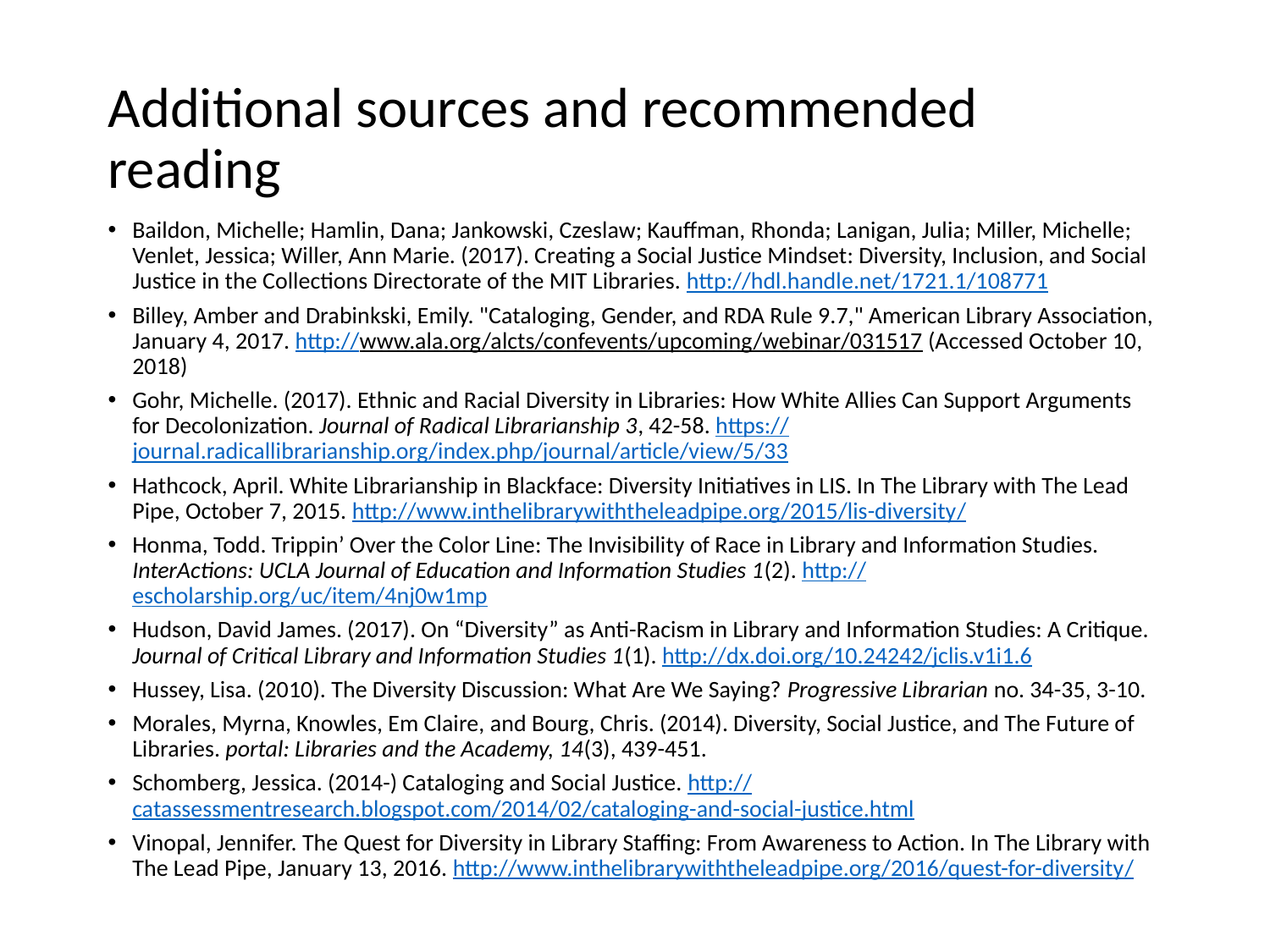

# Additional sources and recommended reading
Baildon, Michelle; Hamlin, Dana; Jankowski, Czeslaw; Kauffman, Rhonda; Lanigan, Julia; Miller, Michelle; Venlet, Jessica; Willer, Ann Marie. (2017). Creating a Social Justice Mindset: Diversity, Inclusion, and Social Justice in the Collections Directorate of the MIT Libraries. http://hdl.handle.net/1721.1/108771
Billey, Amber and Drabinkski, Emily. "Cataloging, Gender, and RDA Rule 9.7," American Library Association, January 4, 2017. http://www.ala.org/alcts/confevents/upcoming/webinar/031517 (Accessed October 10, 2018)
Gohr, Michelle. (2017). Ethnic and Racial Diversity in Libraries: How White Allies Can Support Arguments for Decolonization. Journal of Radical Librarianship 3, 42-58. https://journal.radicallibrarianship.org/index.php/journal/article/view/5/33
Hathcock, April. White Librarianship in Blackface: Diversity Initiatives in LIS. In The Library with The Lead Pipe, October 7, 2015. http://www.inthelibrarywiththeleadpipe.org/2015/lis-diversity/
Honma, Todd. Trippin’ Over the Color Line: The Invisibility of Race in Library and Information Studies. InterActions: UCLA Journal of Education and Information Studies 1(2). http://escholarship.org/uc/item/4nj0w1mp
Hudson, David James. (2017). On “Diversity” as Anti-Racism in Library and Information Studies: A Critique. Journal of Critical Library and Information Studies 1(1). http://dx.doi.org/10.24242/jclis.v1i1.6
Hussey, Lisa. (2010). The Diversity Discussion: What Are We Saying? Progressive Librarian no. 34-35, 3-10.
Morales, Myrna, Knowles, Em Claire, and Bourg, Chris. (2014). Diversity, Social Justice, and The Future of Libraries. portal: Libraries and the Academy, 14(3), 439-451.
Schomberg, Jessica. (2014-) Cataloging and Social Justice. http://catassessmentresearch.blogspot.com/2014/02/cataloging-and-social-justice.html
Vinopal, Jennifer. The Quest for Diversity in Library Staffing: From Awareness to Action. In The Library with The Lead Pipe, January 13, 2016. http://www.inthelibrarywiththeleadpipe.org/2016/quest-for-diversity/